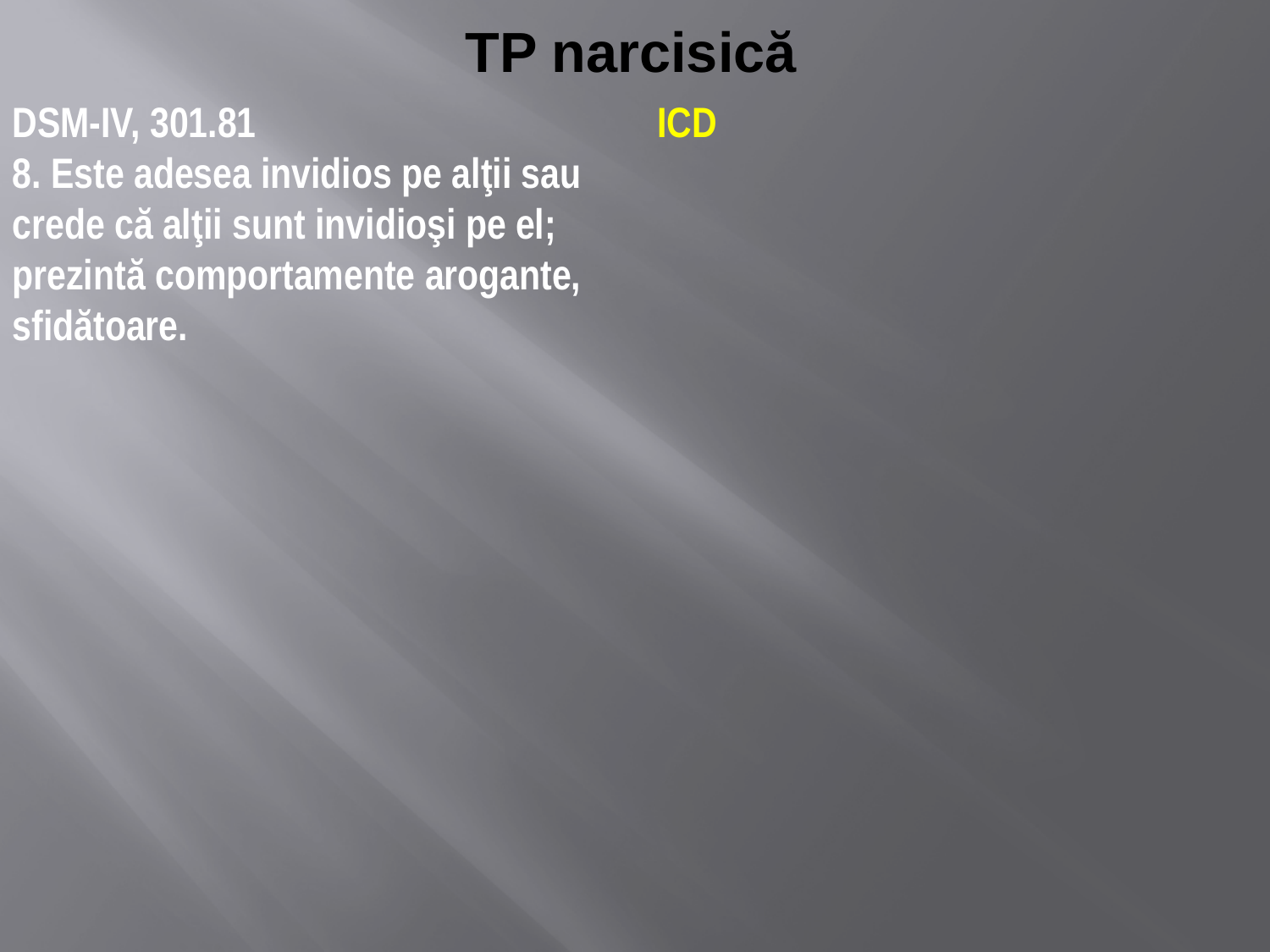

# TP narcisică
DSM-IV, 301.81
8. Este adesea invidios pe alţii sau crede că alţii sunt invidioşi pe el; prezintă comportamente arogante, sfidătoare.
ICD